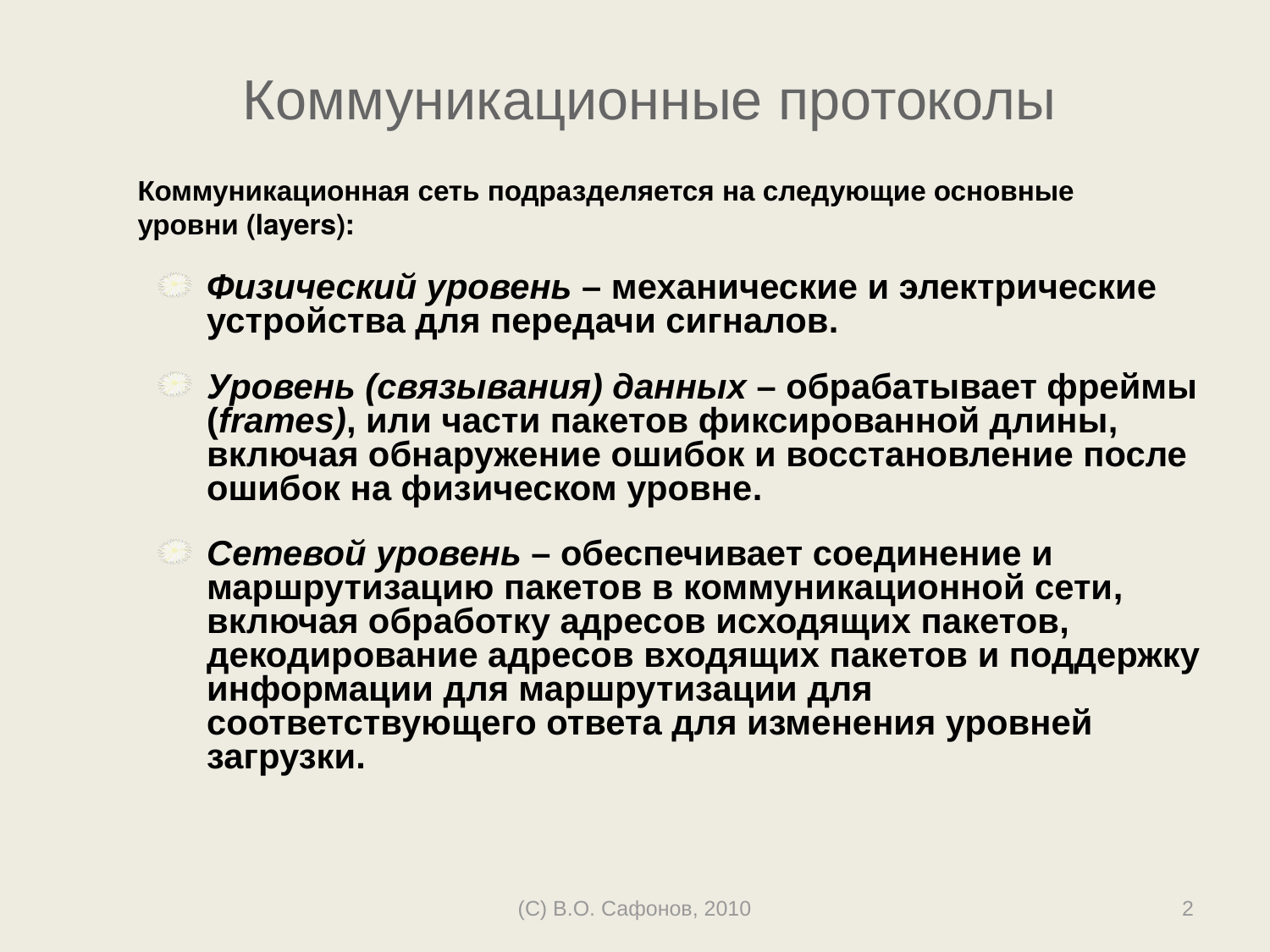

# Коммуникационные протоколы
Коммуникационная сеть подразделяется на следующие основные уровни (layers):
Физический уровень – механические и электрические устройства для передачи сигналов.
Уровень (связывания) данных – обрабатывает фреймы (frames), или части пакетов фиксированной длины, включая обнаружение ошибок и восстановление после ошибок на физическом уровне.
Сетевой уровень – обеспечивает соединение и маршрутизацию пакетов в коммуникационной сети, включая обработку адресов исходящих пакетов, декодирование адресов входящих пакетов и поддержку информации для маршрутизации для соответствующего ответа для изменения уровней загрузки.
(C) В.О. Сафонов, 2010
2